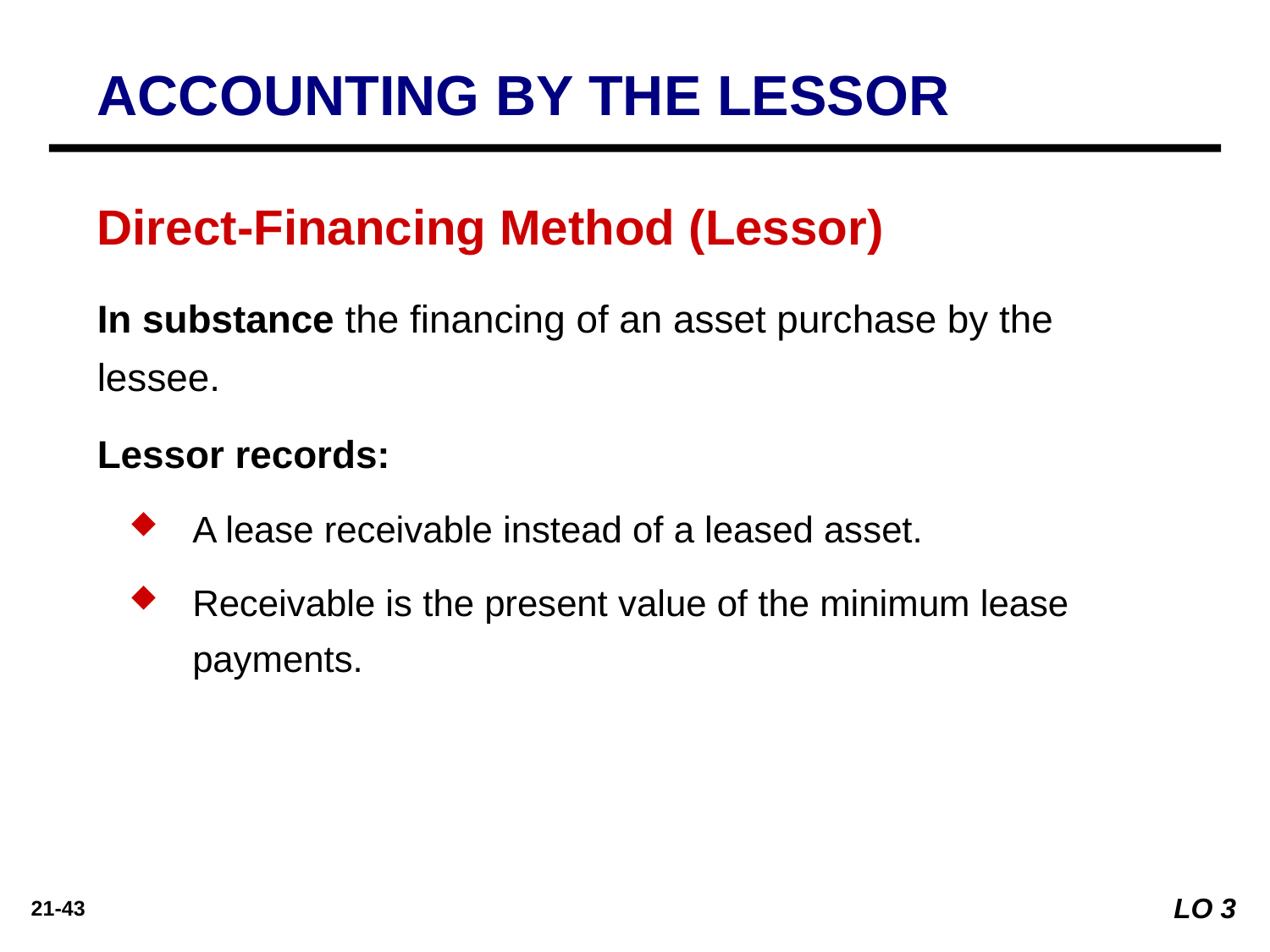

ACCOUNTING BY THE LESSOR

Direct-Financing Method (Lessor)
In substance the financing of an asset purchase by the lessee.
Lessor records:
A lease receivable instead of a leased asset.
Receivable is the present value of the minimum lease payments.
LO 3